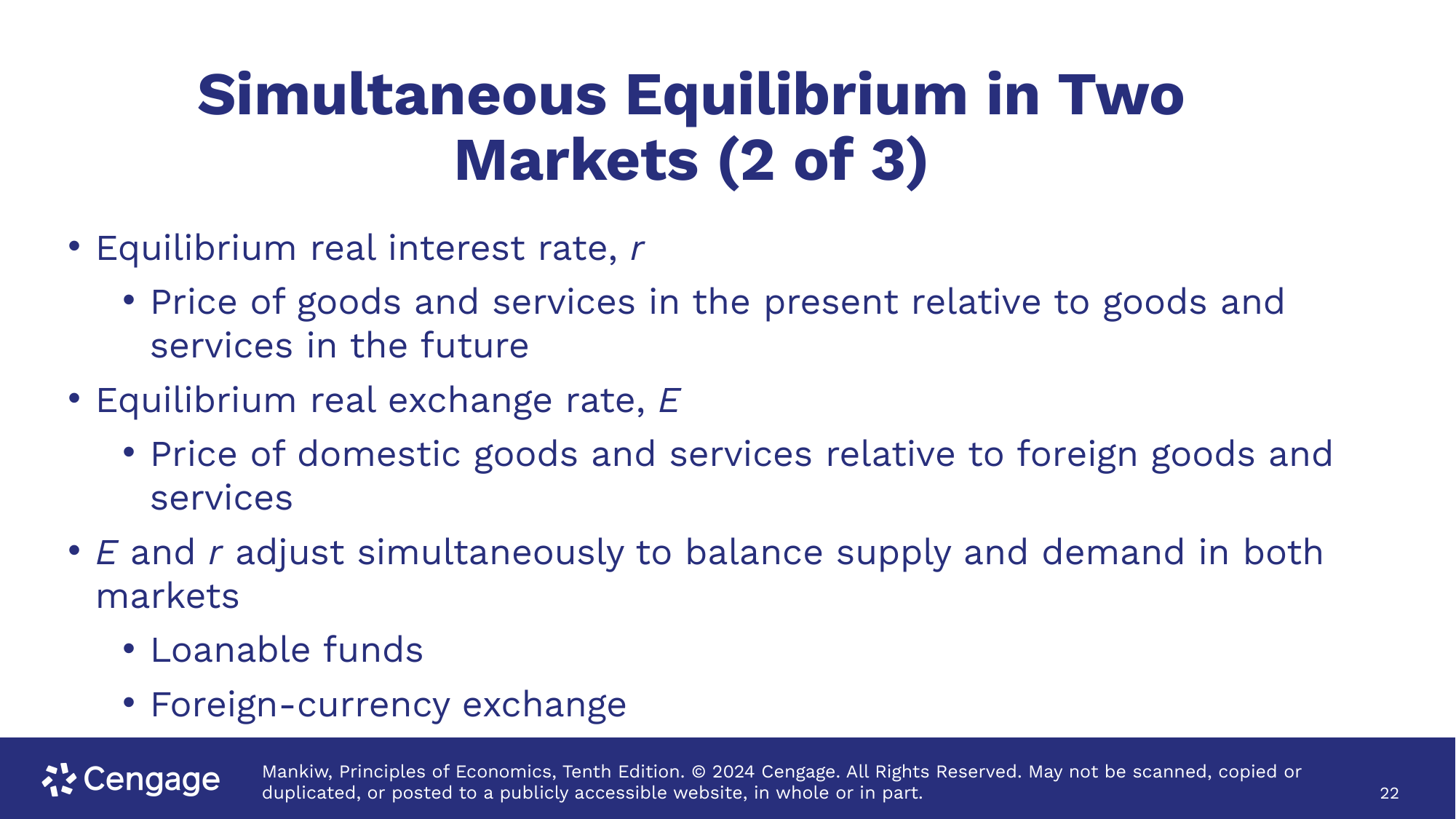

# Simultaneous Equilibrium in Two Markets (2 of 3)
Equilibrium real interest rate, r
Price of goods and services in the present relative to goods and services in the future
Equilibrium real exchange rate, E
Price of domestic goods and services relative to foreign goods and services
E and r adjust simultaneously to balance supply and demand in both markets
Loanable funds
Foreign-currency exchange